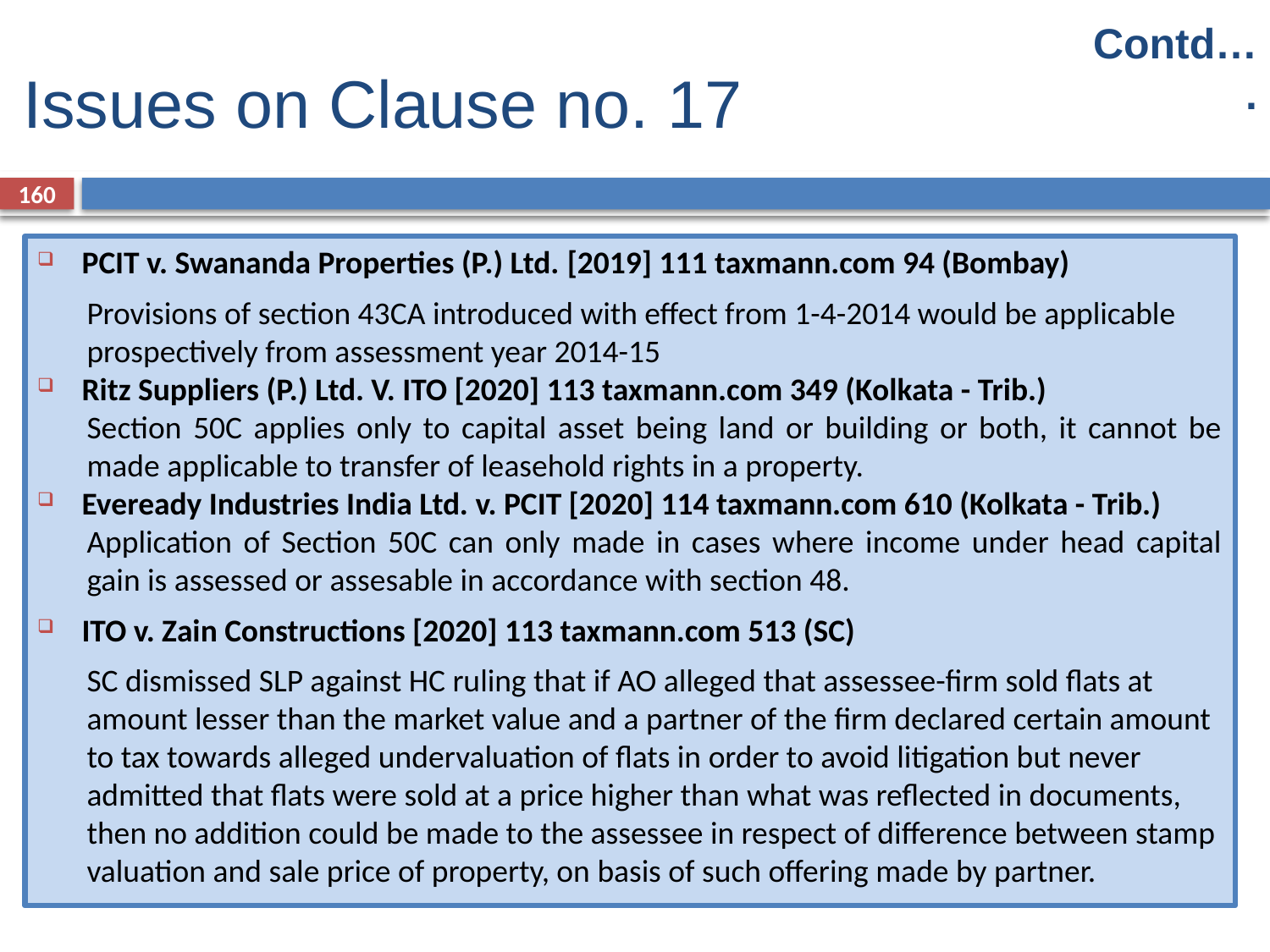

# Issues on Clause no. 17
Contd….
160
PCIT v. Swananda Properties (P.) Ltd. [2019] 111 taxmann.com 94 (Bombay)
Provisions of section 43CA introduced with effect from 1-4-2014 would be applicable prospectively from assessment year 2014-15
Ritz Suppliers (P.) Ltd. V. ITO [2020] 113 taxmann.com 349 (Kolkata - Trib.)
Section 50C applies only to capital asset being land or building or both, it cannot be made applicable to transfer of leasehold rights in a property.
Eveready Industries India Ltd. v. PCIT [2020] 114 taxmann.com 610 (Kolkata - Trib.)
Application of Section 50C can only made in cases where income under head capital gain is assessed or assesable in accordance with section 48.
ITO v. Zain Constructions [2020] 113 taxmann.com 513 (SC)
SC dismissed SLP against HC ruling that if AO alleged that assessee-firm sold flats at amount lesser than the market value and a partner of the firm declared certain amount to tax towards alleged undervaluation of flats in order to avoid litigation but never admitted that flats were sold at a price higher than what was reflected in documents, then no addition could be made to the assessee in respect of difference between stamp valuation and sale price of property, on basis of such offering made by partner.